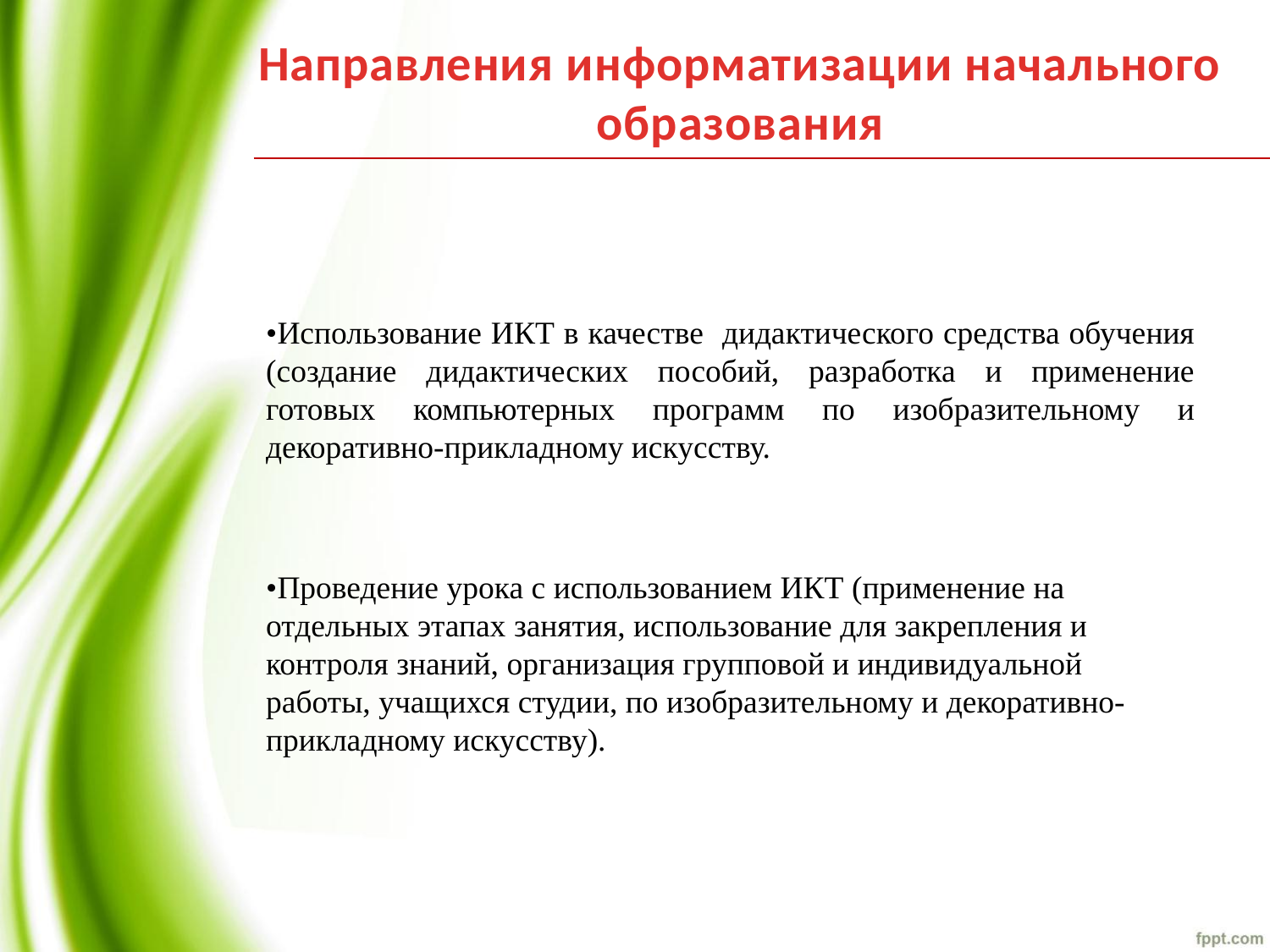

Направления информатизации начального образования
•Использование ИКТ в качестве  дидактического средства обучения (создание дидактических пособий, разработка и применение готовых компьютерных программ по изобразительному и декоративно-прикладному искусству.
•Проведение урока с использованием ИКТ (применение на отдельных этапах занятия, использование для закрепления и контроля знаний, организация групповой и индивидуальной работы, учащихся студии, по изобразительному и декоративно-прикладному искусству).